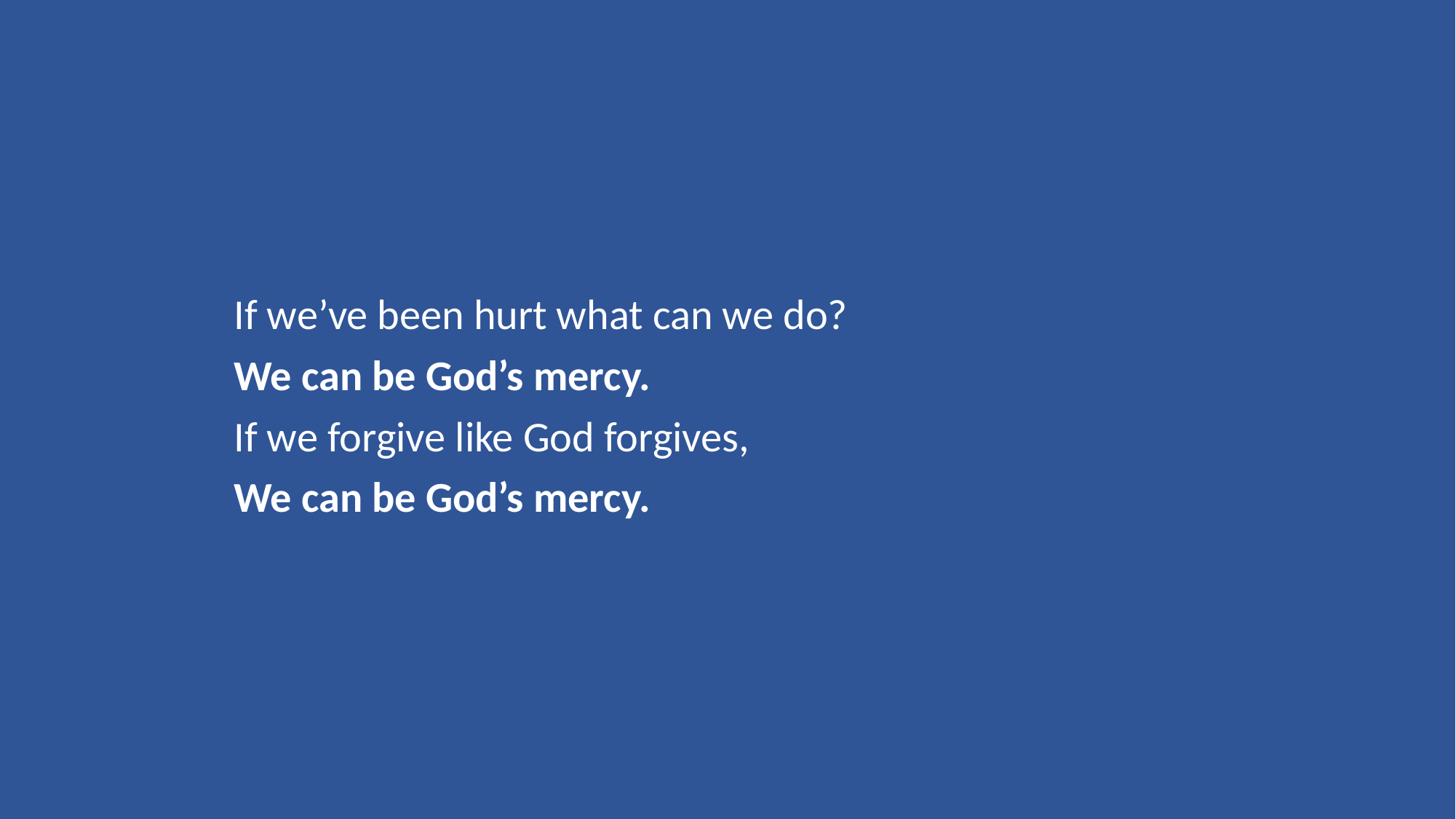

If we’ve been hurt what can we do?
We can be God’s mercy.
If we forgive like God forgives,
We can be God’s mercy.